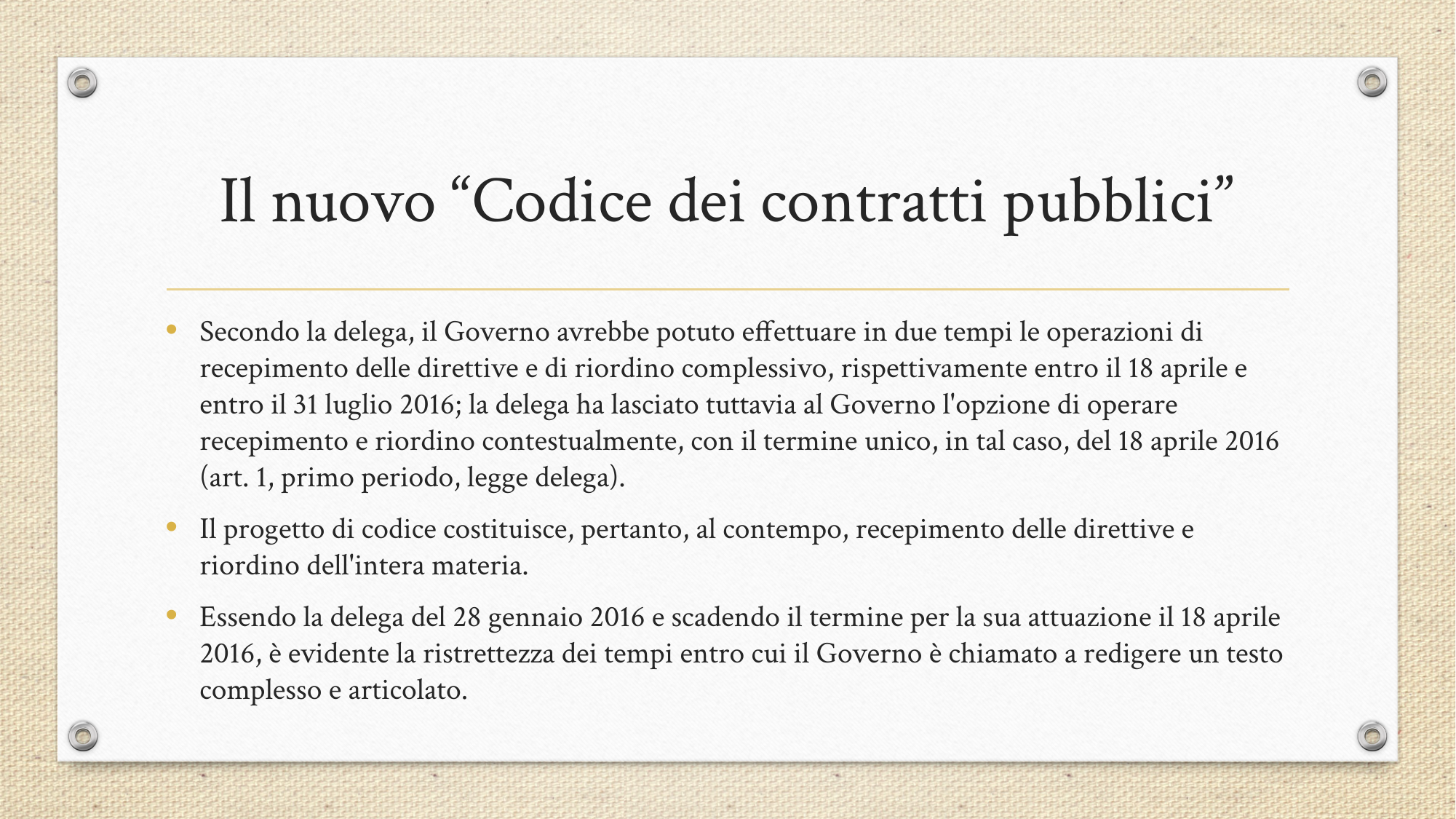

# Il nuovo “Codice dei contratti pubblici”
Secondo la delega, il Governo avrebbe potuto effettuare in due tempi le operazioni di recepimento delle direttive e di riordino complessivo, rispettivamente entro il 18 aprile e entro il 31 luglio 2016; la delega ha lasciato tuttavia al Governo l'opzione di operare recepimento e riordino contestualmente, con il termine unico, in tal caso, del 18 aprile 2016 (art. 1, primo periodo, legge delega).
Il progetto di codice costituisce, pertanto, al contempo, recepimento delle direttive e riordino dell'intera materia.
Essendo la delega del 28 gennaio 2016 e scadendo il termine per la sua attuazione il 18 aprile 2016, è evidente la ristrettezza dei tempi entro cui il Governo è chiamato a redigere un testo complesso e articolato.